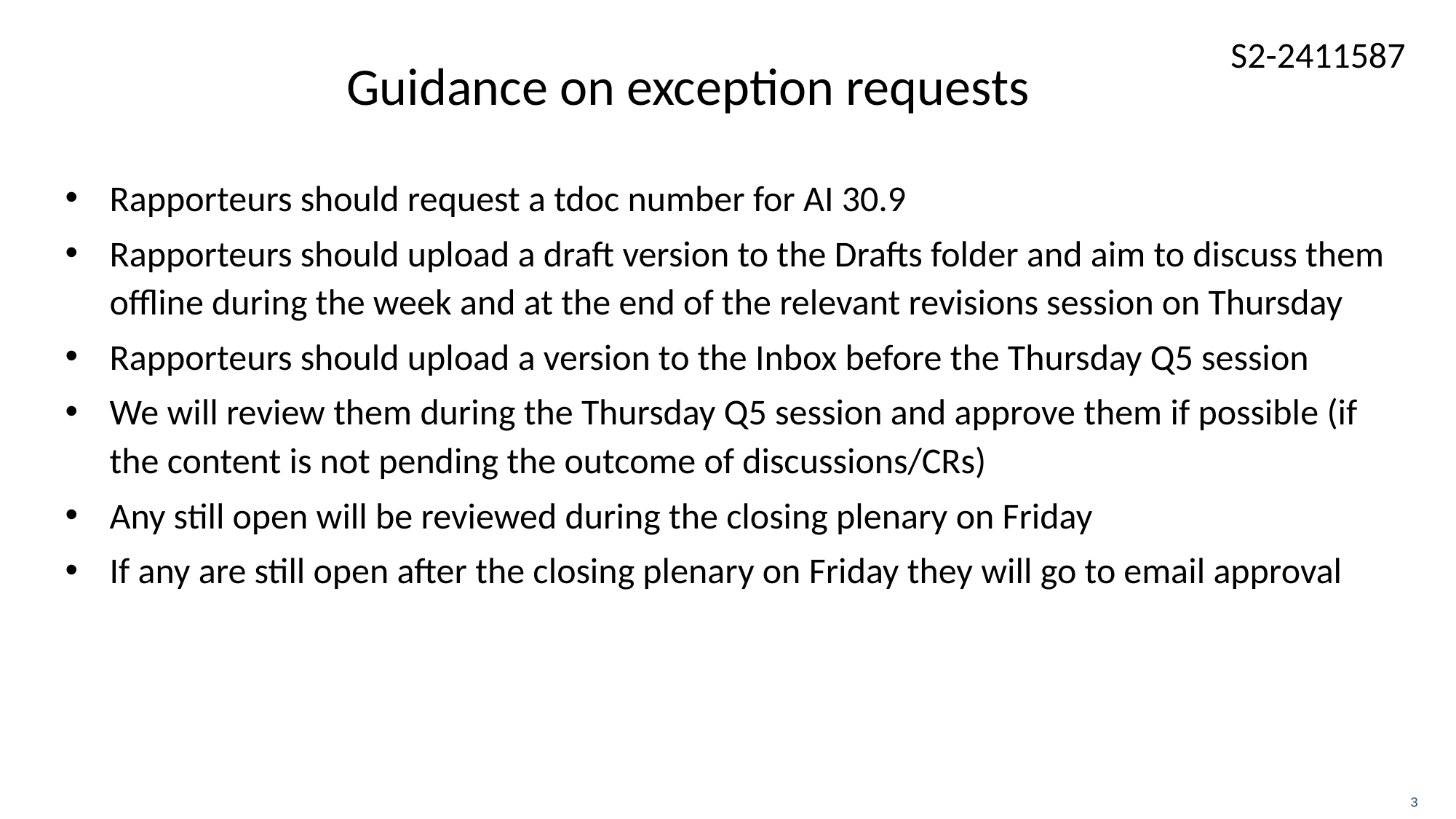

# Guidance on exception requests
Rapporteurs should request a tdoc number for AI 30.9
Rapporteurs should upload a draft version to the Drafts folder and aim to discuss them offline during the week and at the end of the relevant revisions session on Thursday
Rapporteurs should upload a version to the Inbox before the Thursday Q5 session
We will review them during the Thursday Q5 session and approve them if possible (if the content is not pending the outcome of discussions/CRs)
Any still open will be reviewed during the closing plenary on Friday
If any are still open after the closing plenary on Friday they will go to email approval